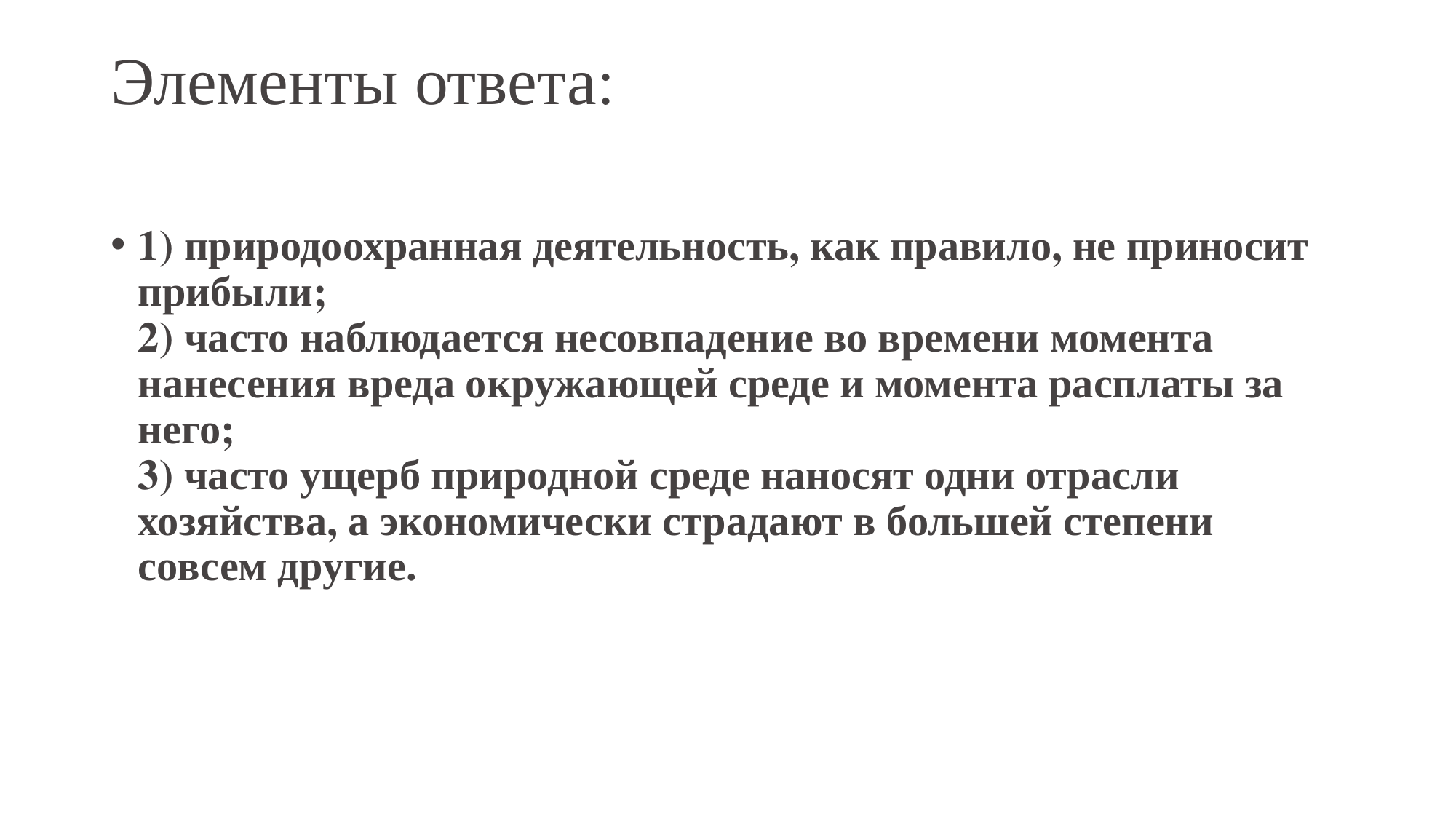

# Элементы ответа:
1) природоохранная деятельность, как правило, не приносит прибыли;
2) часто наблюдается несовпадение во времени момента нанесения вреда окружающей среде и момента расплаты за него;
3) часто ущерб природной среде наносят одни отрасли хозяйства, а экономически страдают в большей степени совсем другие.